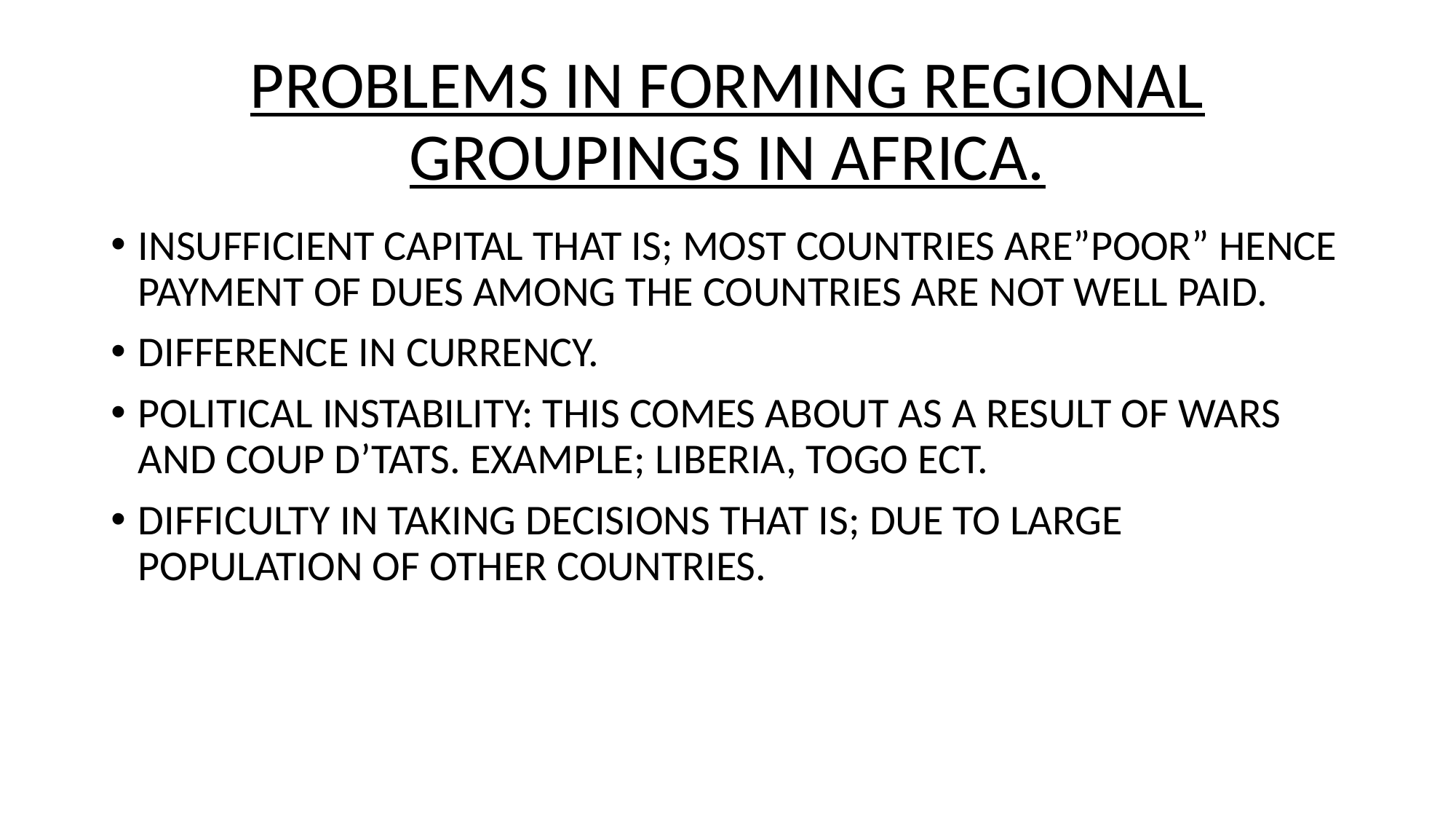

# PROBLEMS IN FORMING REGIONAL GROUPINGS IN AFRICA.
INSUFFICIENT CAPITAL THAT IS; MOST COUNTRIES ARE”POOR” HENCE PAYMENT OF DUES AMONG THE COUNTRIES ARE NOT WELL PAID.
DIFFERENCE IN CURRENCY.
POLITICAL INSTABILITY: THIS COMES ABOUT AS A RESULT OF WARS AND COUP D’TATS. EXAMPLE; LIBERIA, TOGO ECT.
DIFFICULTY IN TAKING DECISIONS THAT IS; DUE TO LARGE POPULATION OF OTHER COUNTRIES.